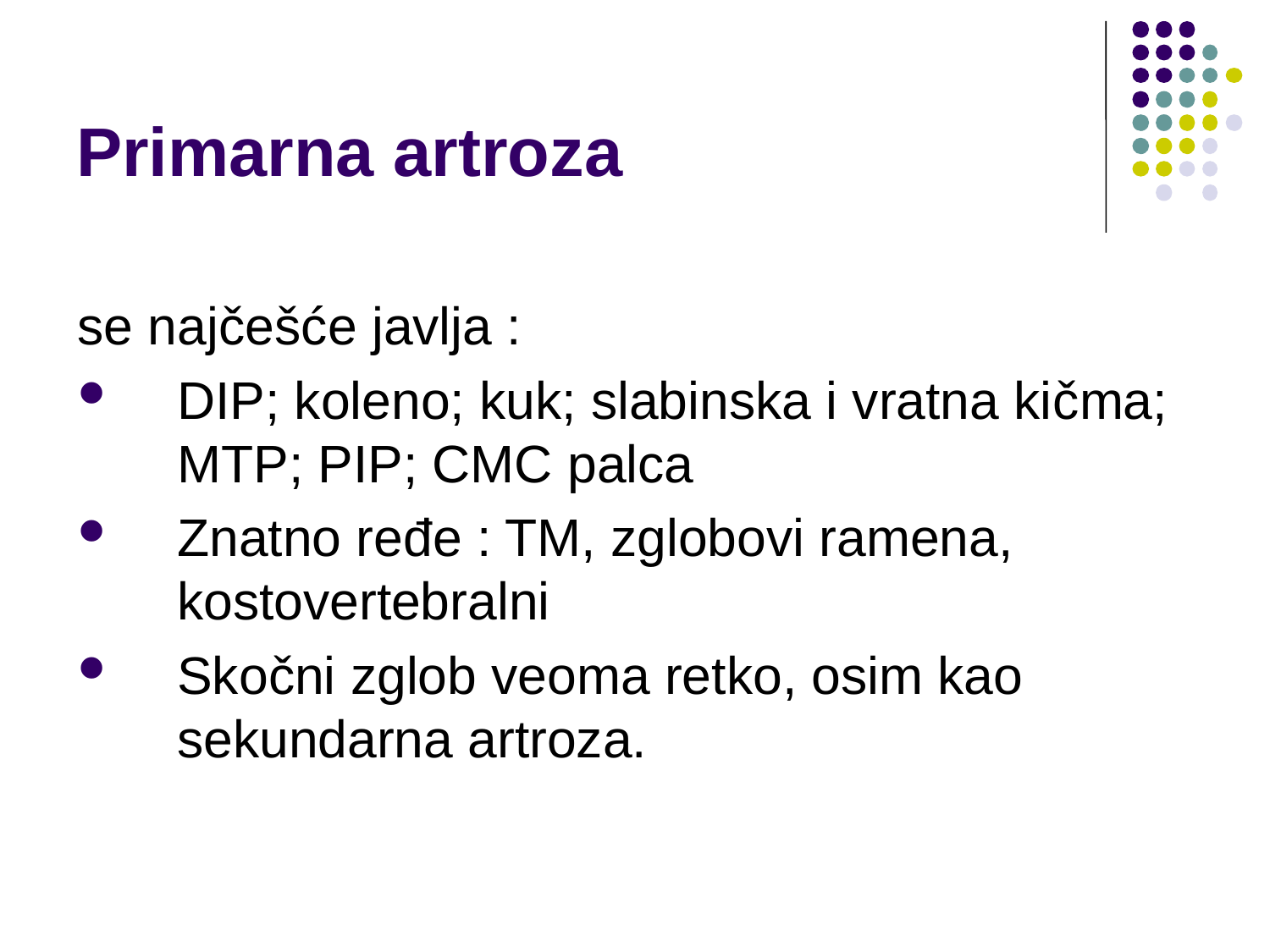

# Primarna artroza
se najčešće javlja :
DIP; koleno; kuk; slabinska i vratna kičma; MTP; PIP; CMC palca
Znatno ređe : TM, zglobovi ramena, kostovertebralni
Skočni zglob veoma retko, osim kao sekundarna artroza.